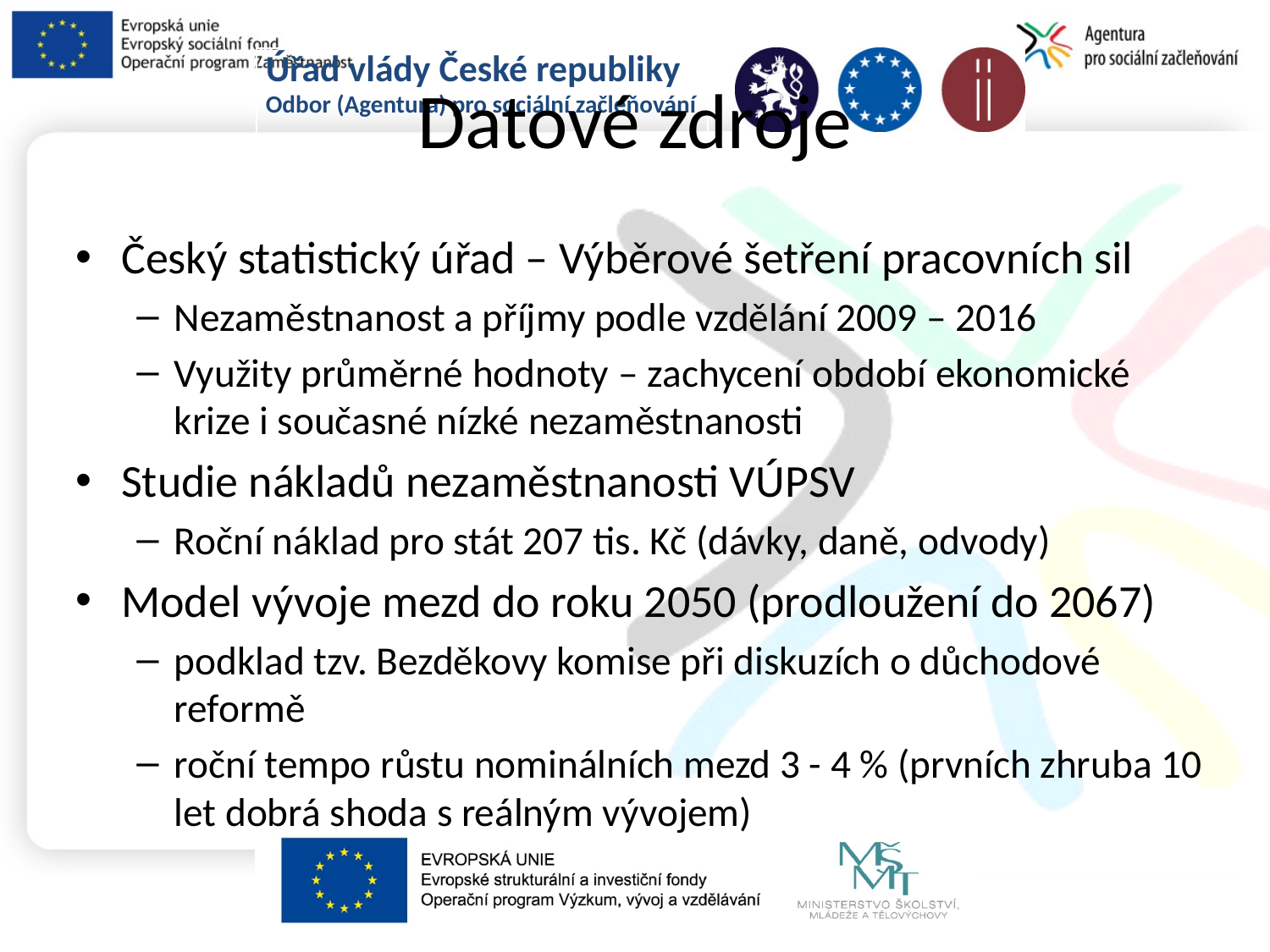

# Datové zdroje
Český statistický úřad – Výběrové šetření pracovních sil
Nezaměstnanost a příjmy podle vzdělání 2009 – 2016
Využity průměrné hodnoty – zachycení období ekonomické krize i současné nízké nezaměstnanosti
Studie nákladů nezaměstnanosti VÚPSV
Roční náklad pro stát 207 tis. Kč (dávky, daně, odvody)
Model vývoje mezd do roku 2050 (prodloužení do 2067)
podklad tzv. Bezděkovy komise při diskuzích o důchodové reformě
roční tempo růstu nominálních mezd 3 - 4 % (prvních zhruba 10 let dobrá shoda s reálným vývojem)